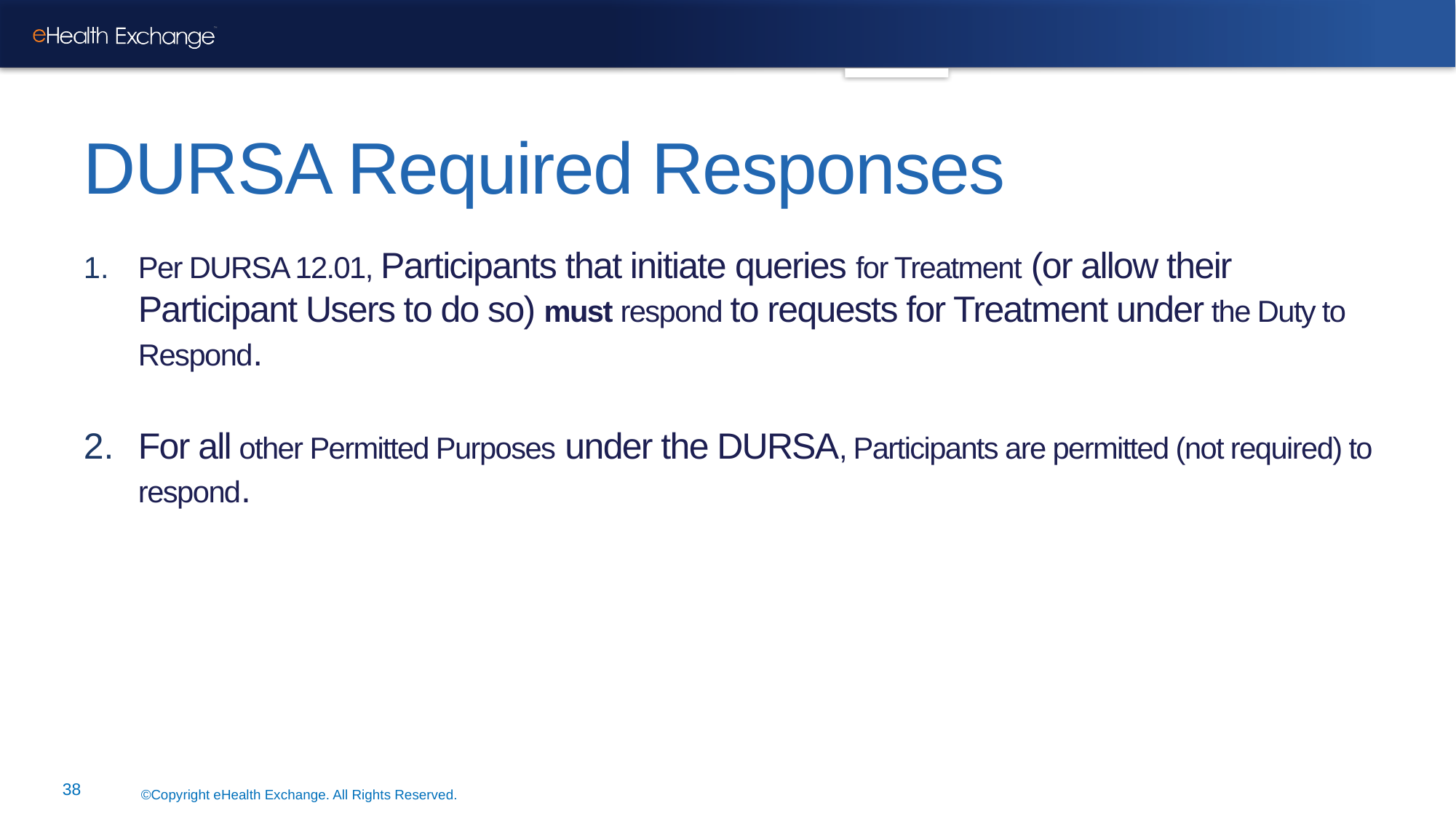

# DURSA Required Responses
Per DURSA 12.01, Participants that initiate queries for Treatment (or allow their Participant Users to do so) must respond to requests for Treatment under the Duty to Respond.

For all other Permitted Purposes under the DURSA, Participants are permitted (not required) to respond.

©Copyright eHealth Exchange. All Rights Reserved.
38